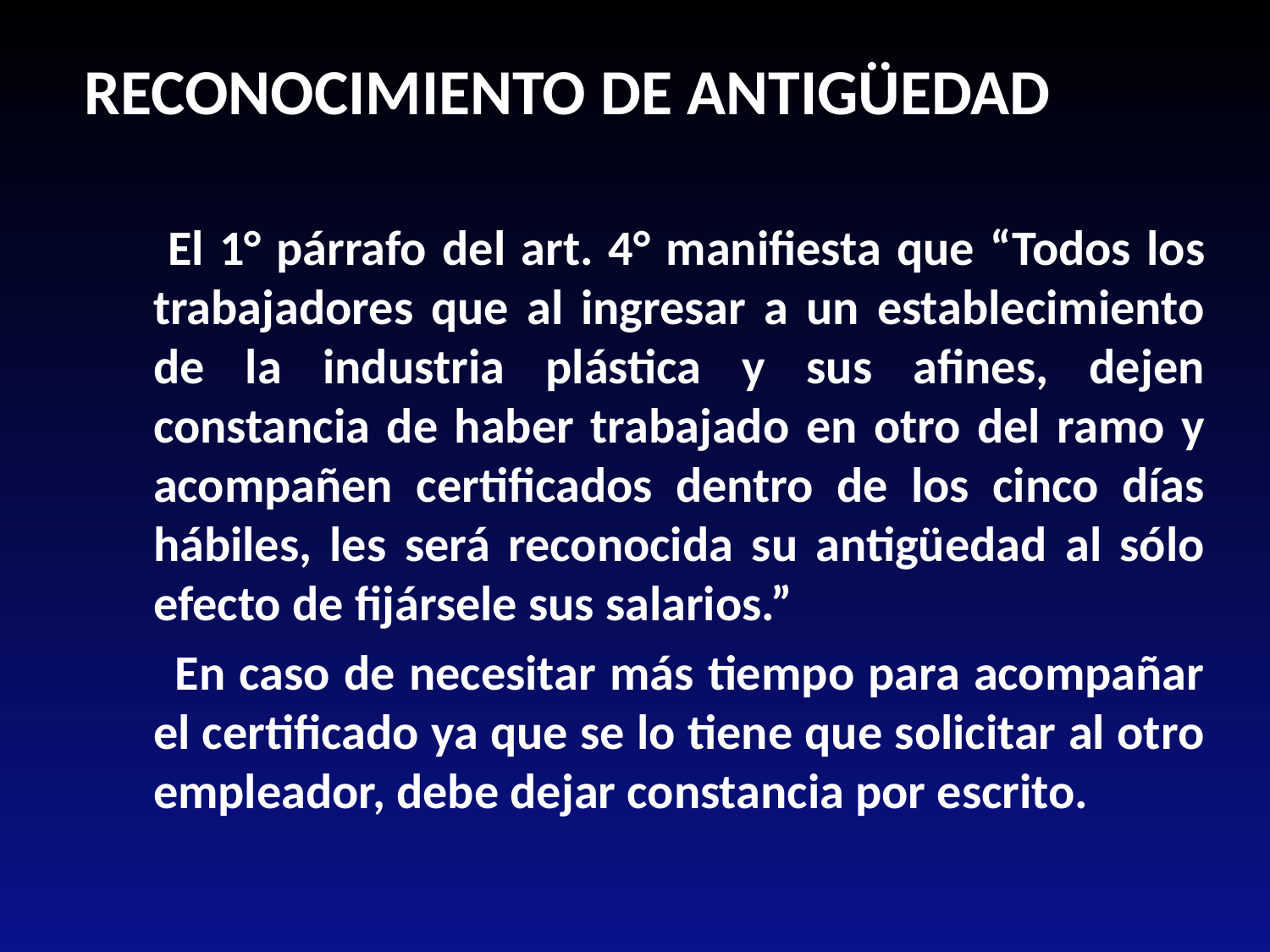

RECONOCIMIENTO DE ANTIGÜEDAD
    El 1° párrafo del art. 4° manifiesta que “Todos los trabajadores que al ingresar a un establecimiento de la industria plástica y sus afines, dejen constancia de haber trabajado en otro del ramo y acompañen certificados dentro de los cinco días hábiles, les será reconocida su antigüedad al sólo efecto de fijársele sus salarios.”
     En caso de necesitar más tiempo para acompañar el certificado ya que se lo tiene que solicitar al otro empleador, debe dejar constancia por escrito.